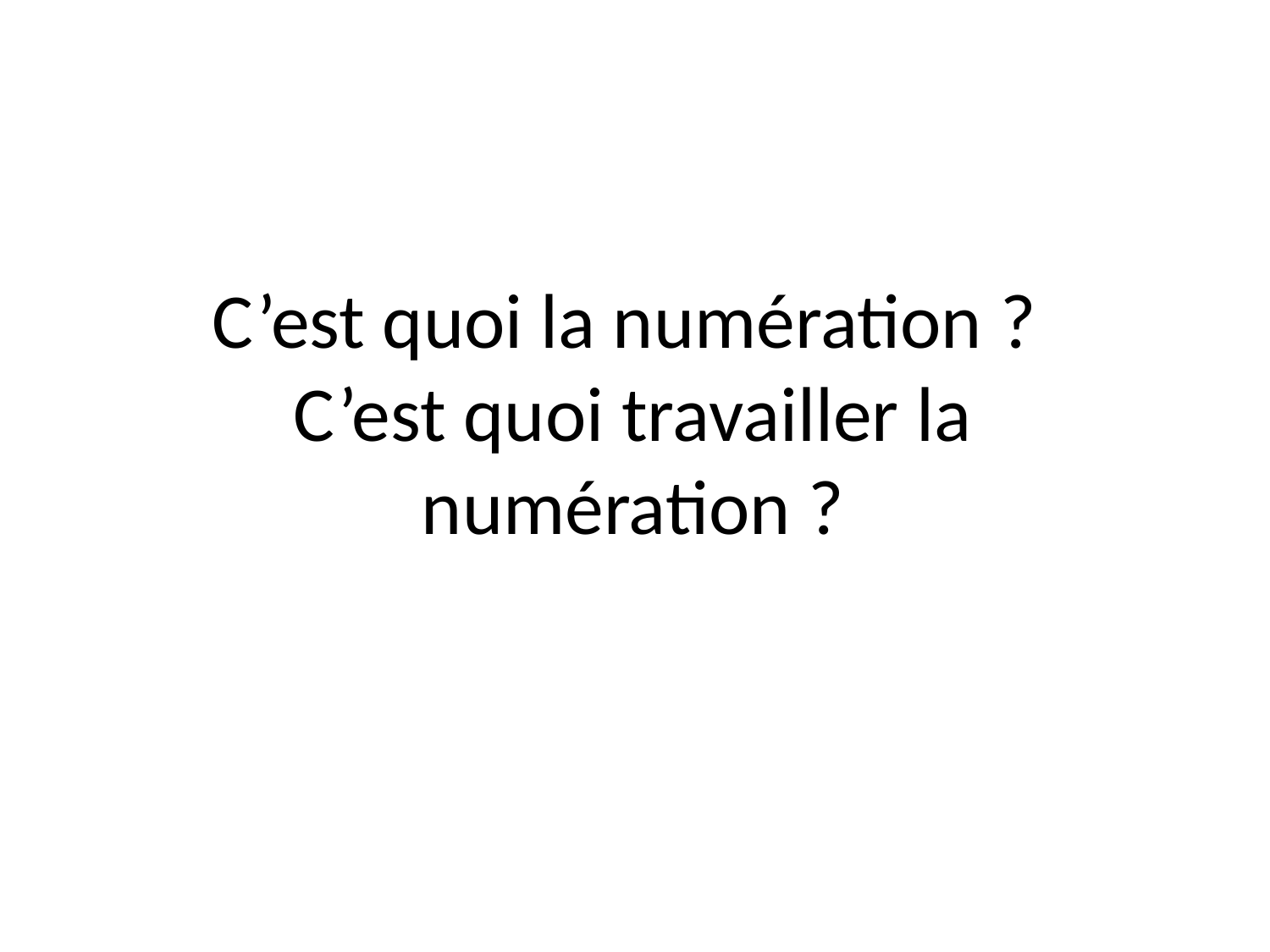

# C’est quoi la numération ? C’est quoi travailler la numération ?